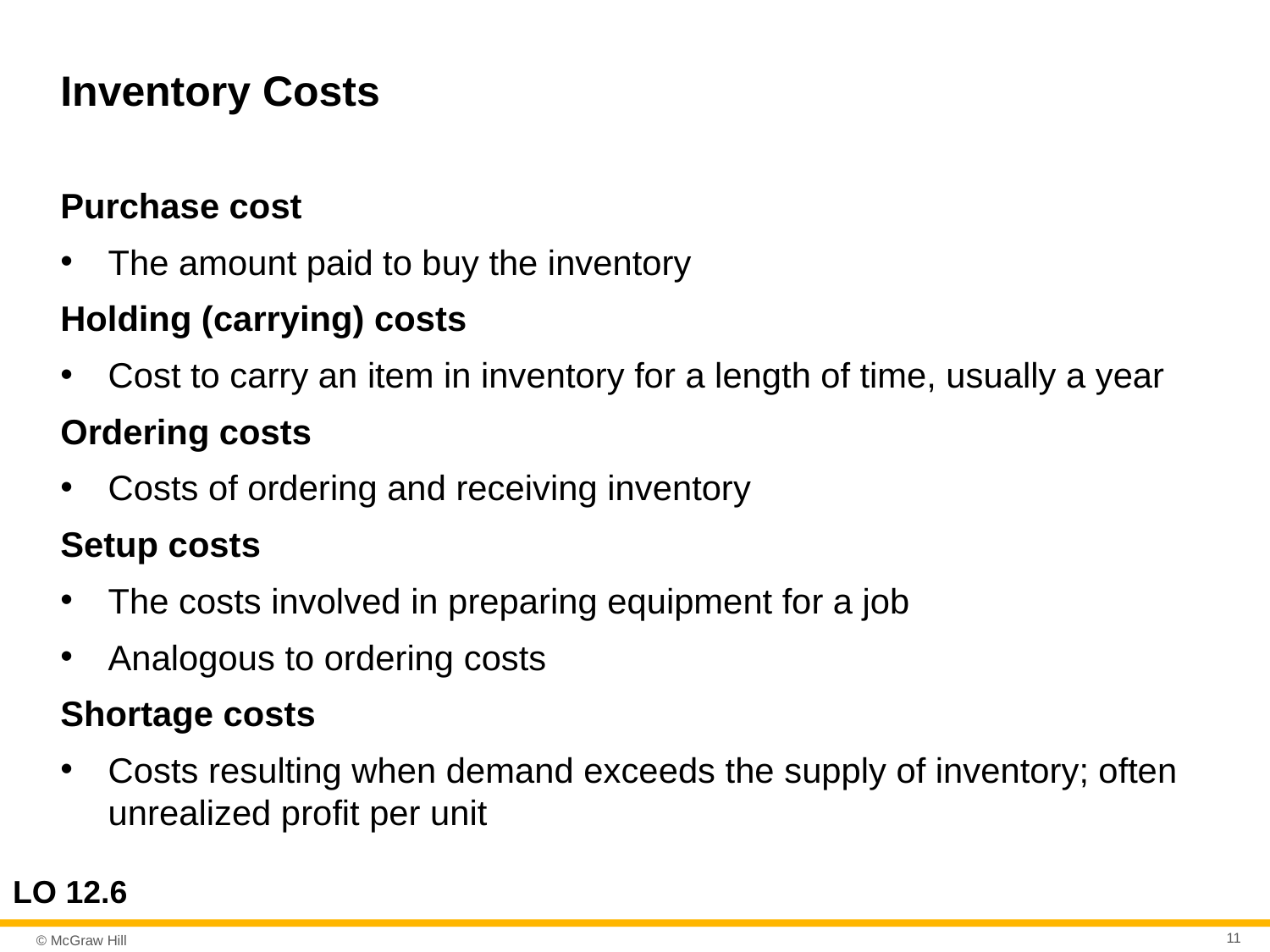

# Inventory Costs
Purchase cost
The amount paid to buy the inventory
Holding (carrying) costs
Cost to carry an item in inventory for a length of time, usually a year
Ordering costs
Costs of ordering and receiving inventory
Setup costs
The costs involved in preparing equipment for a job
Analogous to ordering costs
Shortage costs
Costs resulting when demand exceeds the supply of inventory; often unrealized profit per unit
LO 12.6